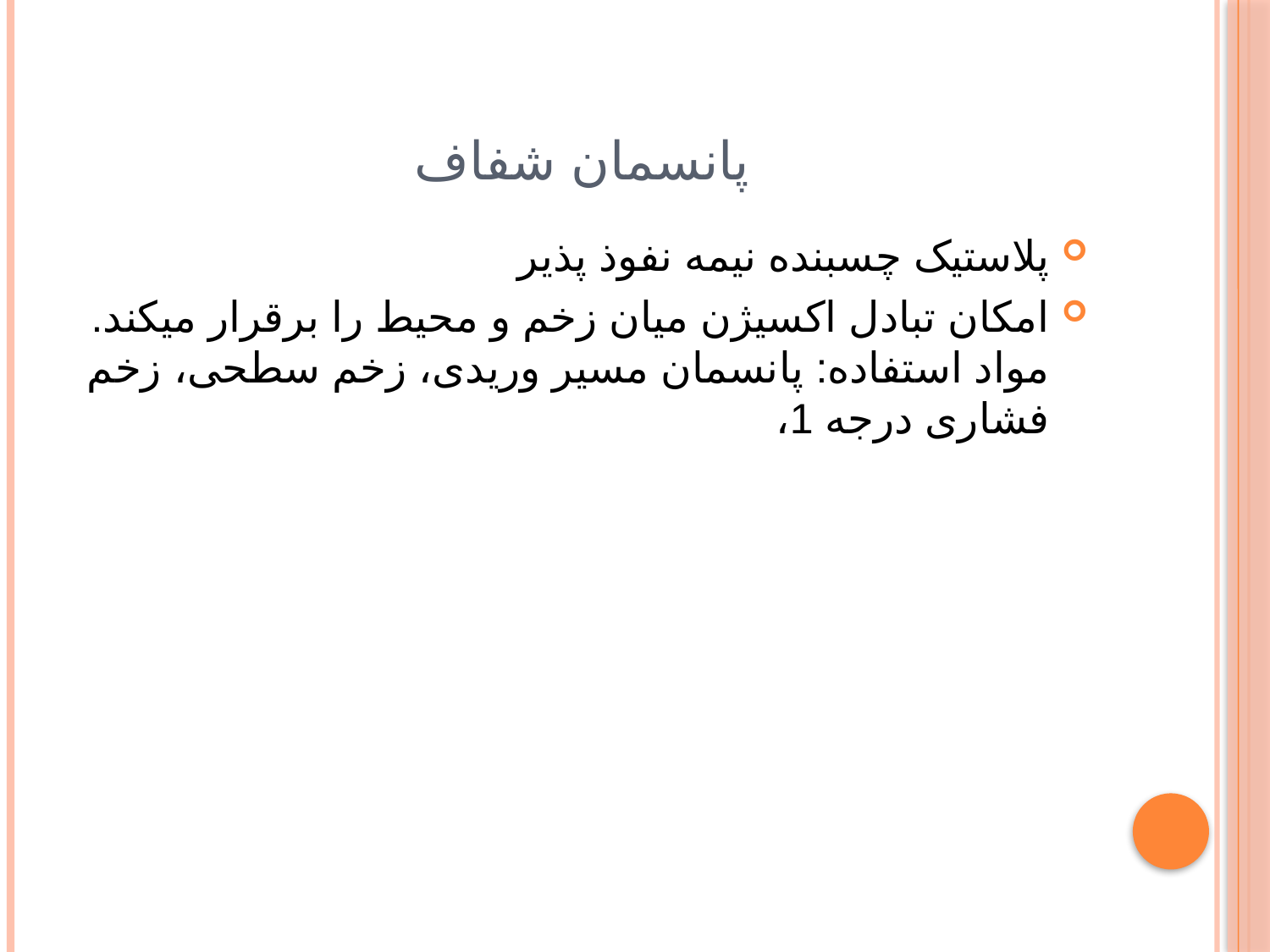

# پانسمان شفاف
پلاستیک چسبنده نیمه نفوذ پذیر
امکان تبادل اکسیژن میان زخم و محیط را برقرار میکند. مواد استفاده: پانسمان مسیر وریدی، زخم سطحی، زخم فشاری درجه 1،